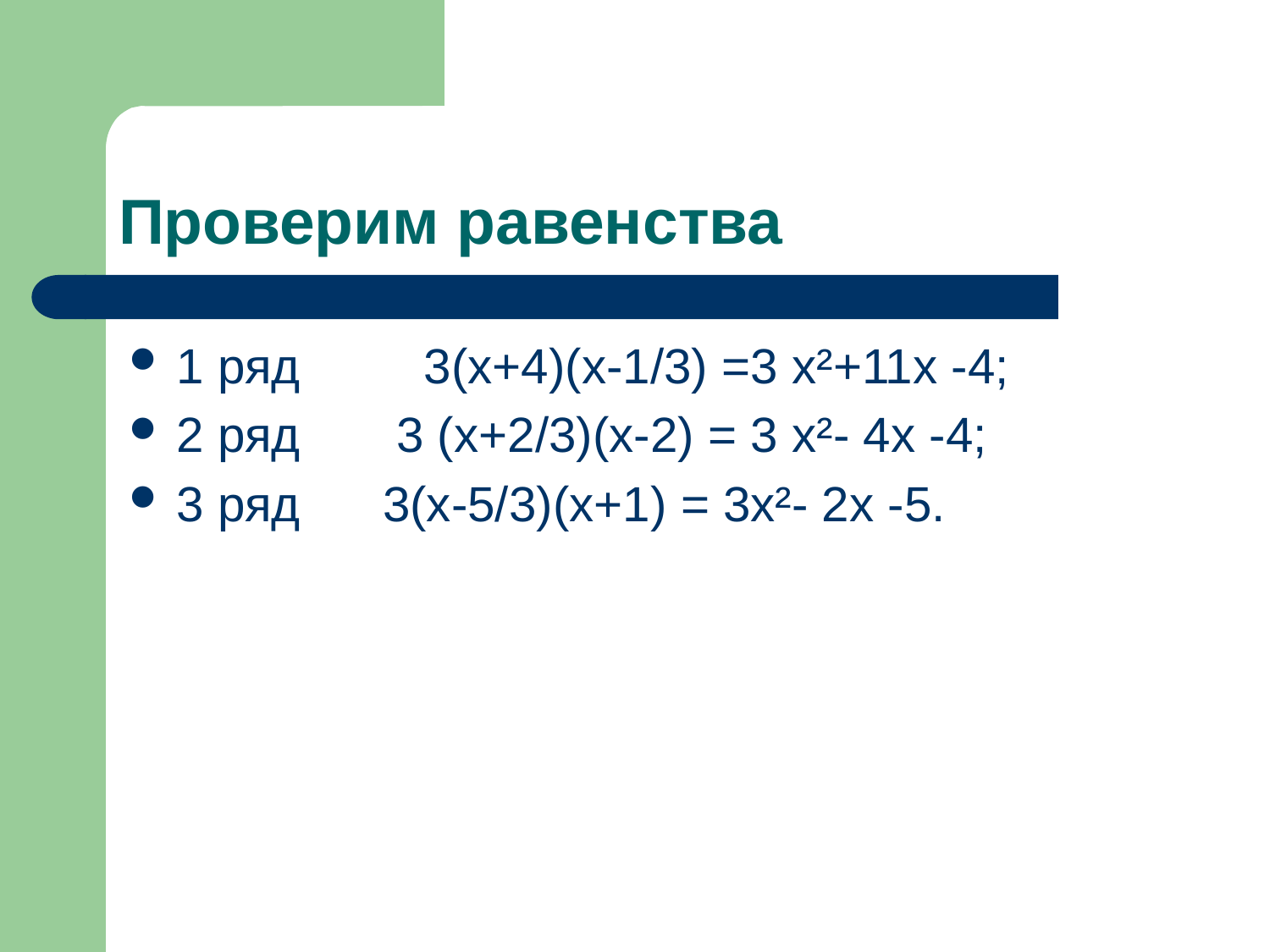

# Проверим равенства
1 ряд         3(х+4)(х-1/3) =3 x²+11х -4;
2 ряд       3 (х+2/3)(х-2) = 3 x²- 4х -4;
3 ряд      3(х-5/3)(х+1) = 3x²- 2х -5.